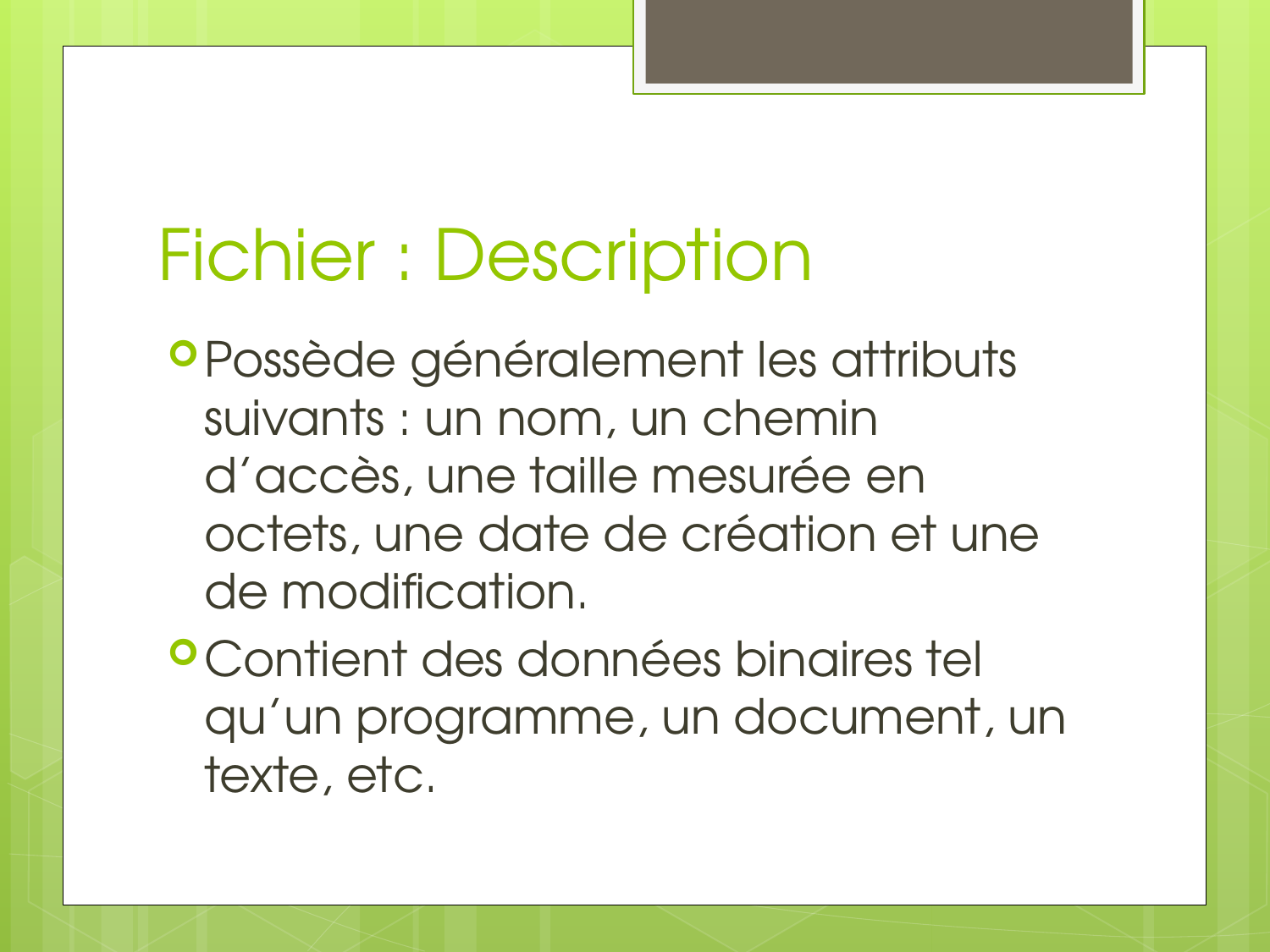

# Fichier : Description
Possède généralement les attributs suivants : un nom, un chemin d’accès, une taille mesurée en octets, une date de création et une de modification.
Contient des données binaires tel qu’un programme, un document, un texte, etc.